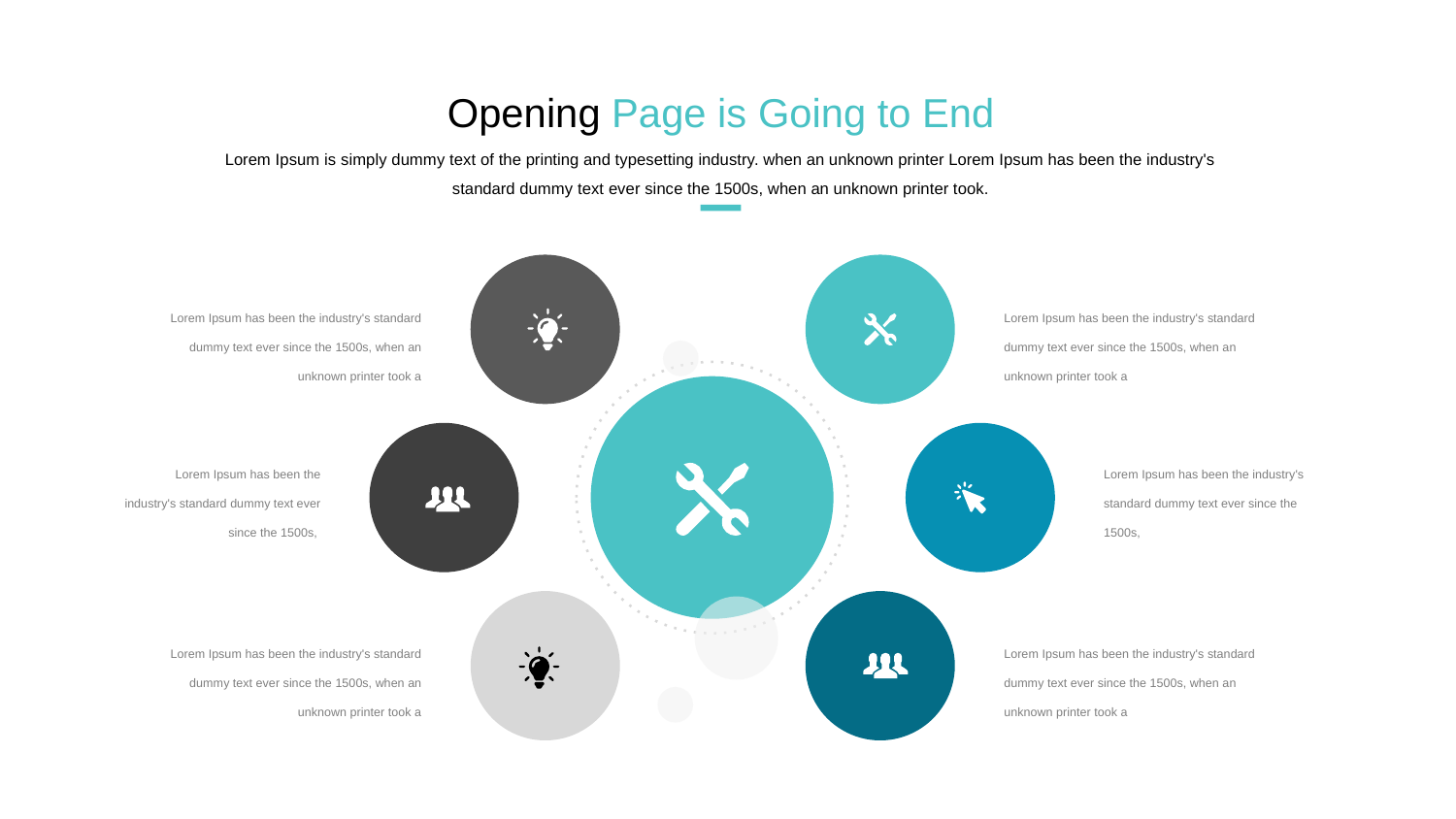

Opening Page is Going to End
Lorem Ipsum is simply dummy text of the printing and typesetting industry. when an unknown printer Lorem Ipsum has been the industry's standard dummy text ever since the 1500s, when an unknown printer took.

Lorem Ipsum has been the industry's standard dummy text ever since the 1500s, when an unknown printer took a
Lorem Ipsum has been the industry's standard dummy text ever since the 1500s, when an unknown printer took a

Lorem Ipsum has been the industry's standard dummy text ever since the 1500s,
Lorem Ipsum has been the industry's standard dummy text ever since the 1500s,

Lorem Ipsum has been the industry's standard dummy text ever since the 1500s, when an unknown printer took a
Lorem Ipsum has been the industry's standard dummy text ever since the 1500s, when an unknown printer took a